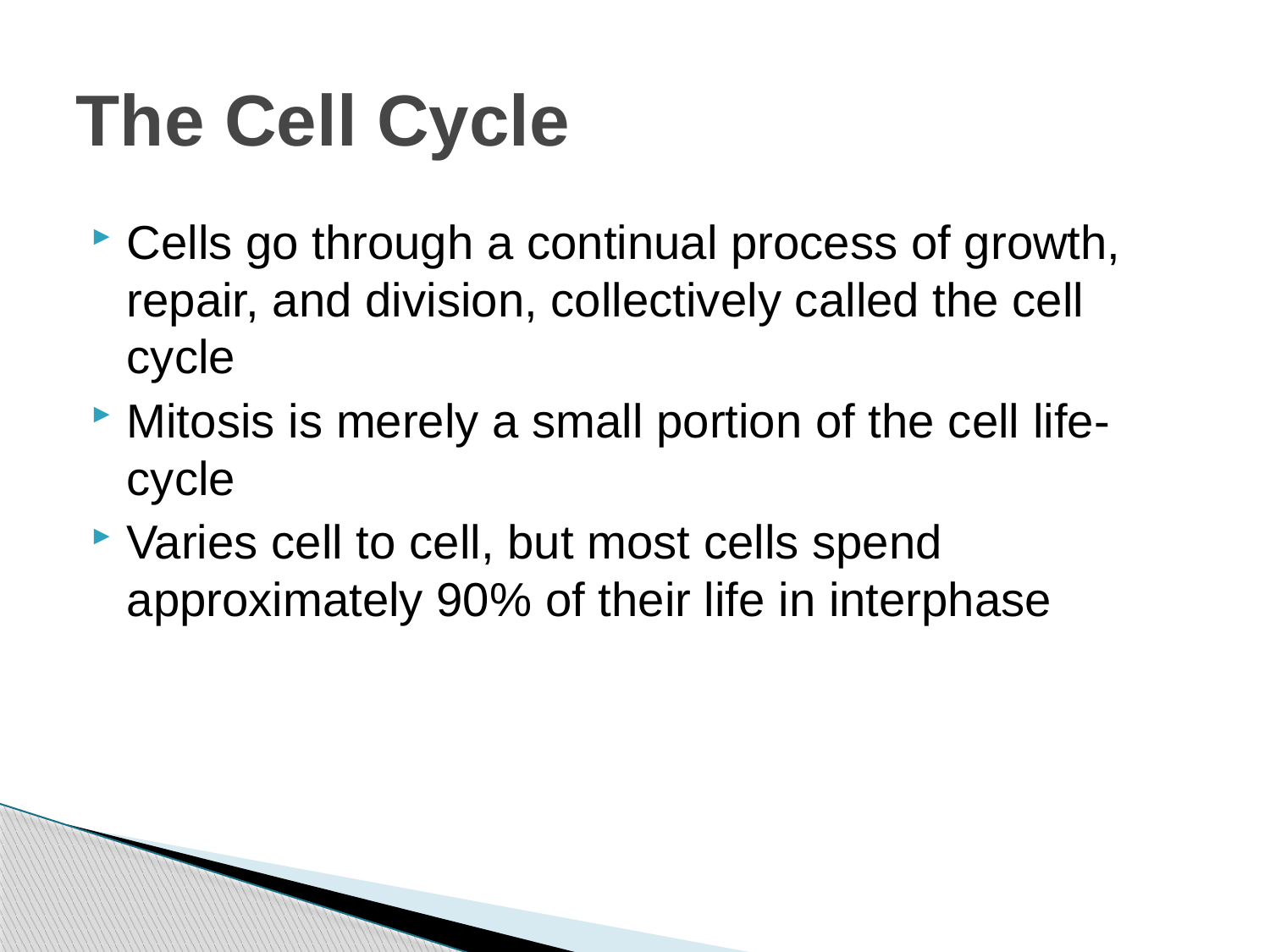

# The Cell Cycle
Cells go through a continual process of growth, repair, and division, collectively called the cell cycle
Mitosis is merely a small portion of the cell life-cycle
Varies cell to cell, but most cells spend approximately 90% of their life in interphase